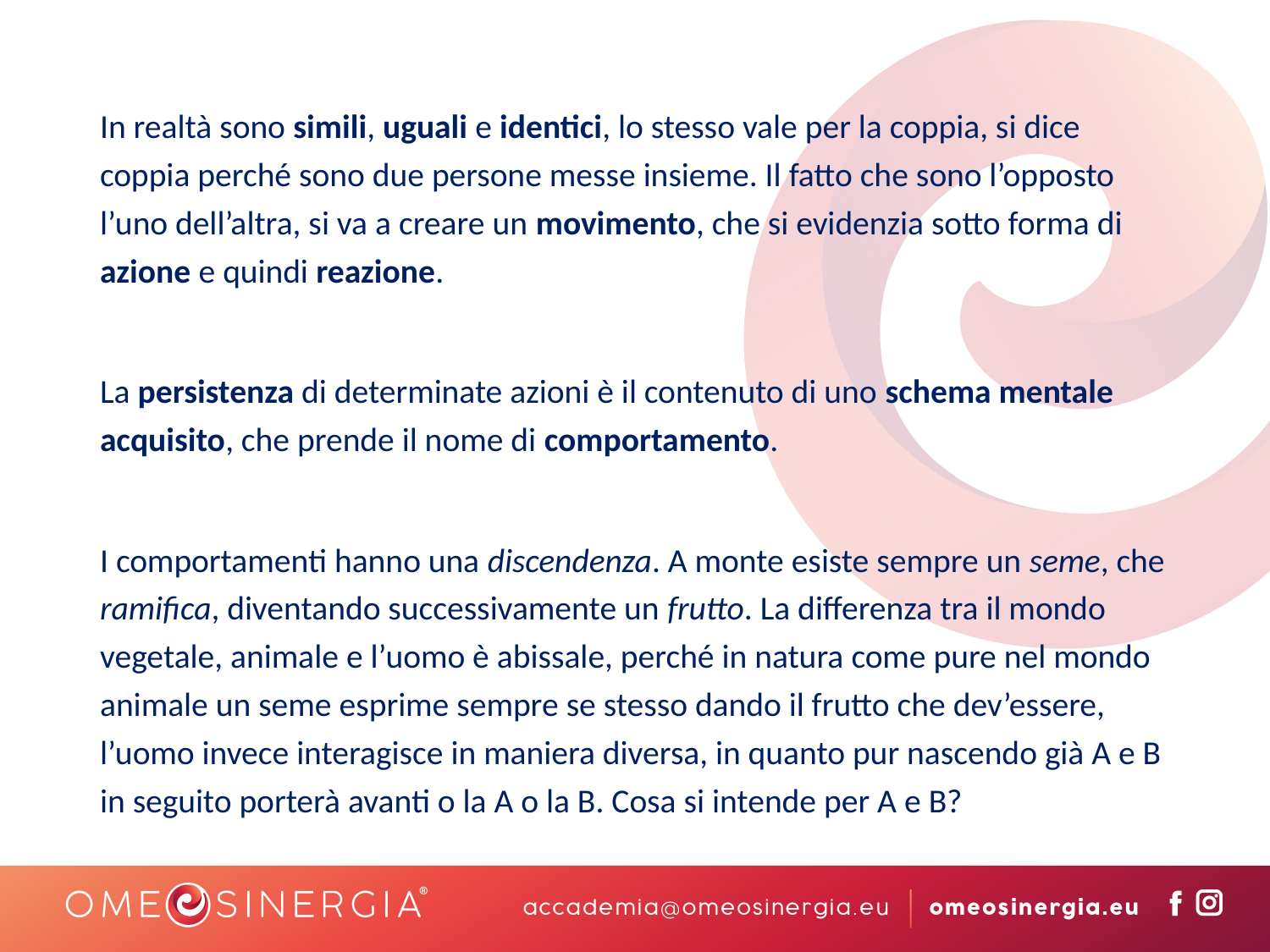

In realtà sono simili, uguali e identici, lo stesso vale per la coppia, si dice coppia perché sono due persone messe insieme. Il fatto che sono l’opposto l’uno dell’altra, si va a creare un movimento, che si evidenzia sotto forma di azione e quindi reazione.

La persistenza di determinate azioni è il contenuto di uno schema mentale acquisito, che prende il nome di comportamento.

I comportamenti hanno una discendenza. A monte esiste sempre un seme, che ramifica, diventando successivamente un frutto. La differenza tra il mondo vegetale, animale e l’uomo è abissale, perché in natura come pure nel mondo animale un seme esprime sempre se stesso dando il frutto che dev’essere, l’uomo invece interagisce in maniera diversa, in quanto pur nascendo già A e B in seguito porterà avanti o la A o la B. Cosa si intende per A e B?